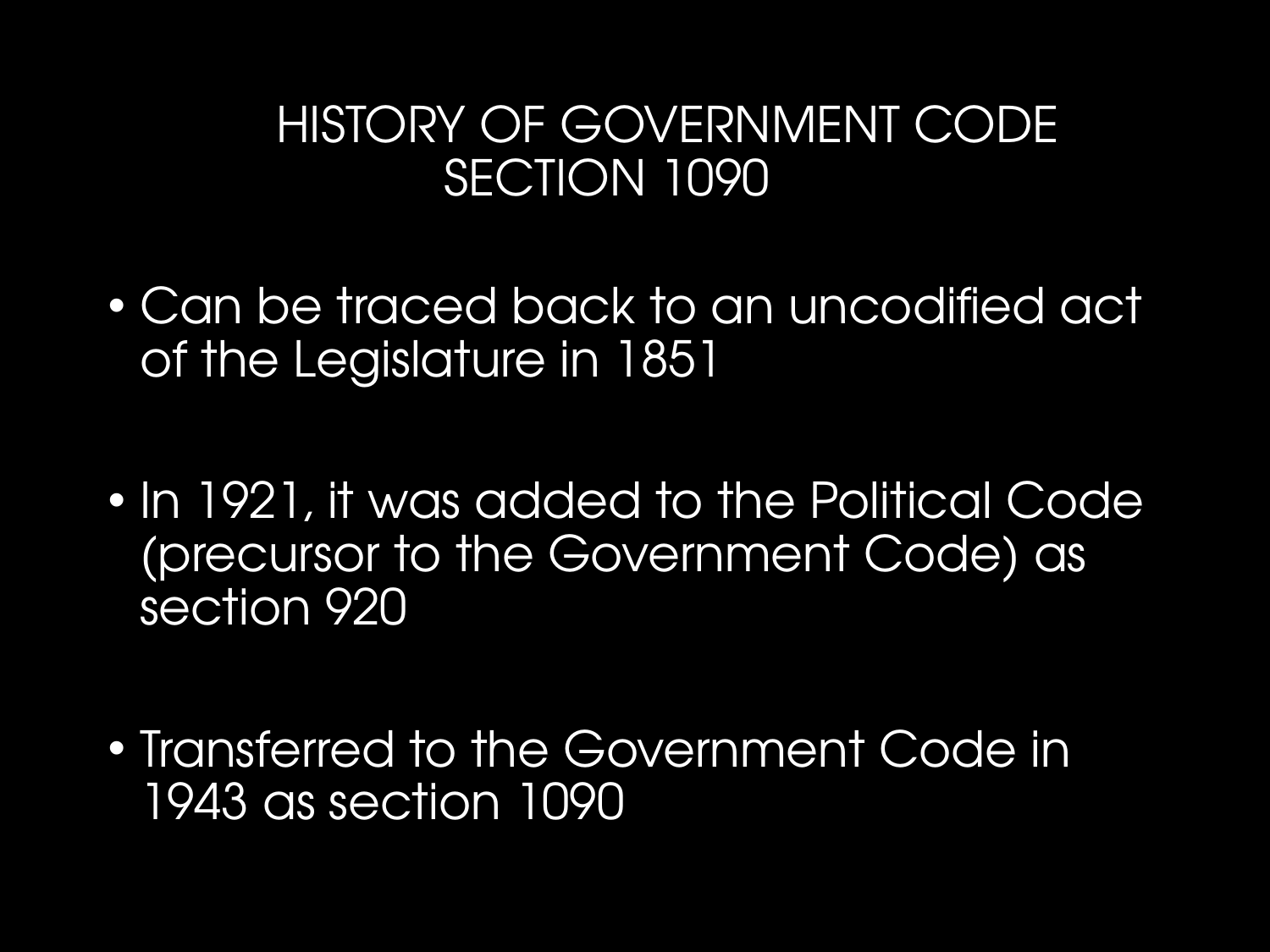

# History of Government code Section 1090
Can be traced back to an uncodified act of the Legislature in 1851

In 1921, it was added to the Political Code (precursor to the Government Code) as section 920

Transferred to the Government Code in 1943 as section 1090